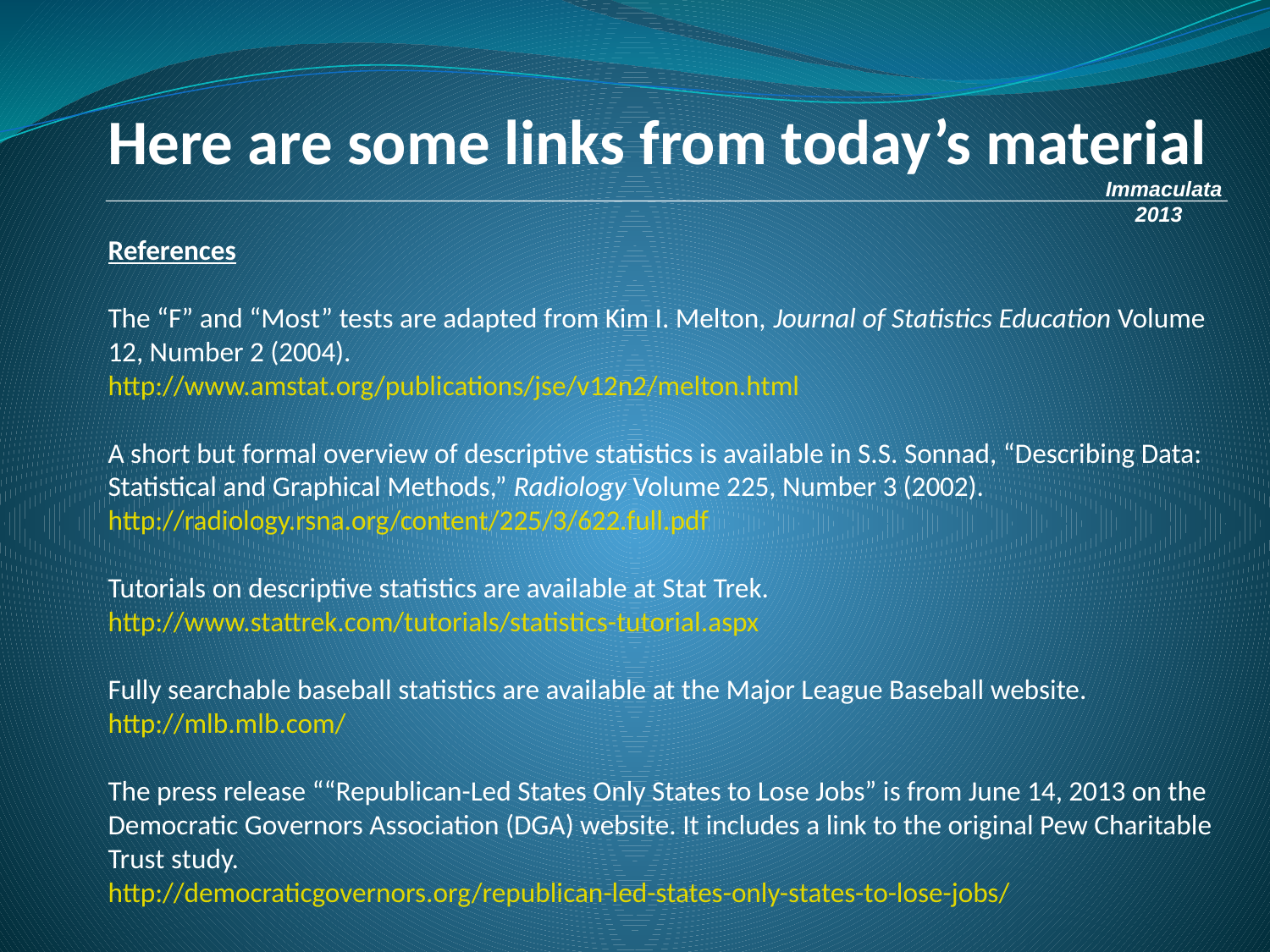

Here are some links from today’s material
Immaculata
     2013

References

The “F” and “Most” tests are adapted from Kim I. Melton, Journal of Statistics Education Volume 12, Number 2 (2004).
http://www.amstat.org/publications/jse/v12n2/melton.html

A short but formal overview of descriptive statistics is available in S.S. Sonnad, “Describing Data: Statistical and Graphical Methods,” Radiology Volume 225, Number 3 (2002).
http://radiology.rsna.org/content/225/3/622.full.pdf

Tutorials on descriptive statistics are available at Stat Trek.
http://www.stattrek.com/tutorials/statistics-tutorial.aspx

Fully searchable baseball statistics are available at the Major League Baseball website.
http://mlb.mlb.com/

The press release ““Republican-Led States Only States to Lose Jobs” is from June 14, 2013 on the Democratic Governors Association (DGA) website. It includes a link to the original Pew Charitable Trust study.
http://democraticgovernors.org/republican-led-states-only-states-to-lose-jobs/